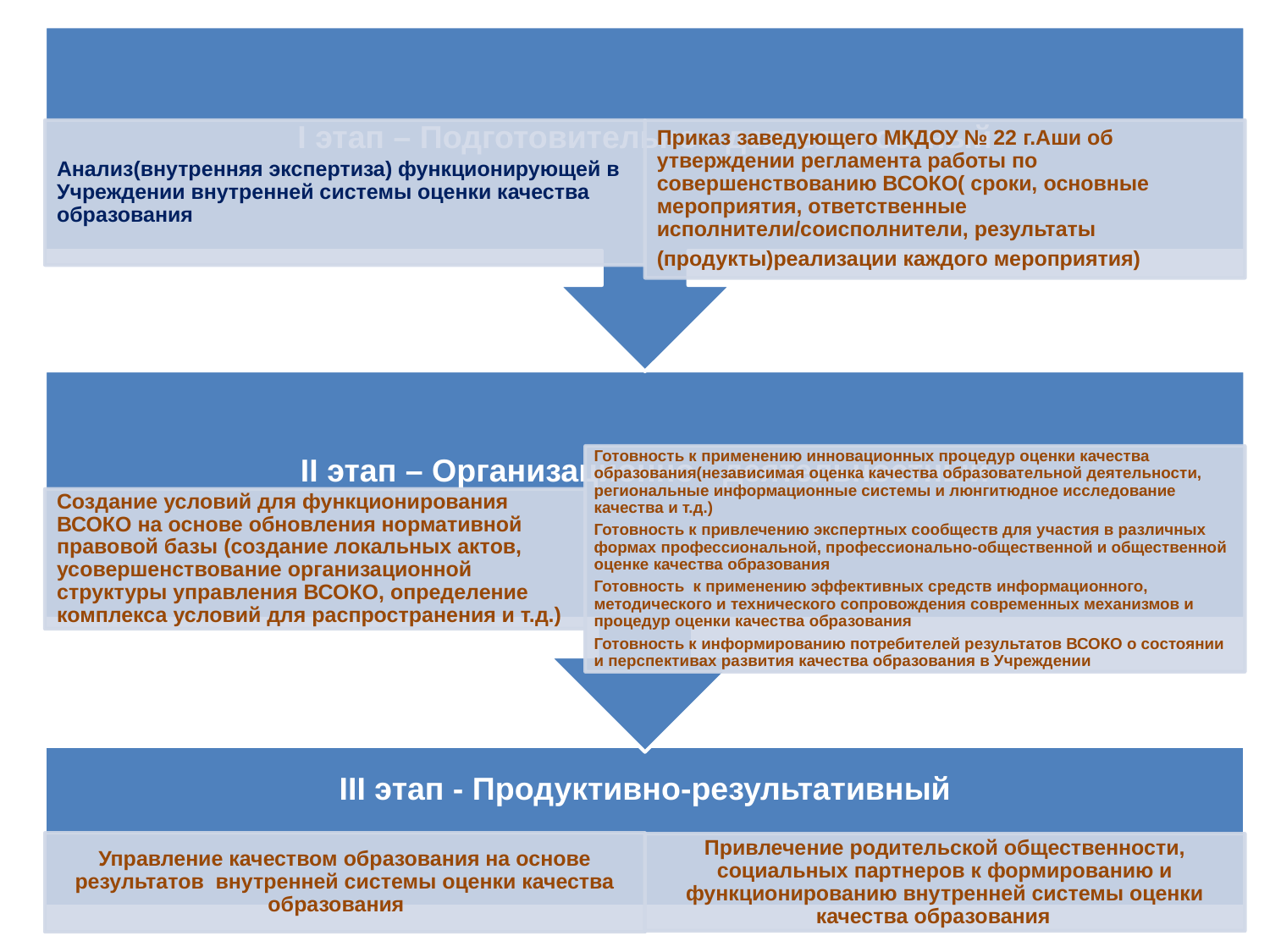

III этап - Продуктивно-результативный
Управление качеством образования на основе результатов  внутренней системы оценки качества образования
Привлечение родительской общественности, социальных партнеров к формированию и функционированию внутренней системы оценки качества образования
II этап – Организационно - деятельностный

Создание условий для функционирования ВСОКО на основе обновления нормативной правовой базы (создание локальных актов, усовершенствование организационной структуры управления ВСОКО, определение комплекса условий для распространения и т.д.)
Готовность к применению инновационных процедур оценки качества образования(независимая оценка качества образовательной деятельности, региональные информационные системы и люнгитюдное исследование качества и т.д.)
Готовность к привлечению экспертных сообществ для участия в различных формах профессиональной, профессионально-общественной и общественной оценке качества образования
Готовность  к применению эффективных средств информационного, методического и технического сопровождения современных механизмов и процедур оценки качества образования
Готовность к информированию потребителей результатов ВСОКО о состоянии и перспективах развития качества образования в Учреждении
I этап – Подготовительно - деятельностный
Анализ(внутренняя экспертиза) функционирующей в Учреждении внутренней системы оценки качества образования
Приказ заведующего МКДОУ № 22 г.Аши об утверждении регламента работы по совершенствованию ВСОКО( сроки, основные мероприятия, ответственные исполнители/соисполнители, результаты
(продукты)реализации каждого мероприятия)